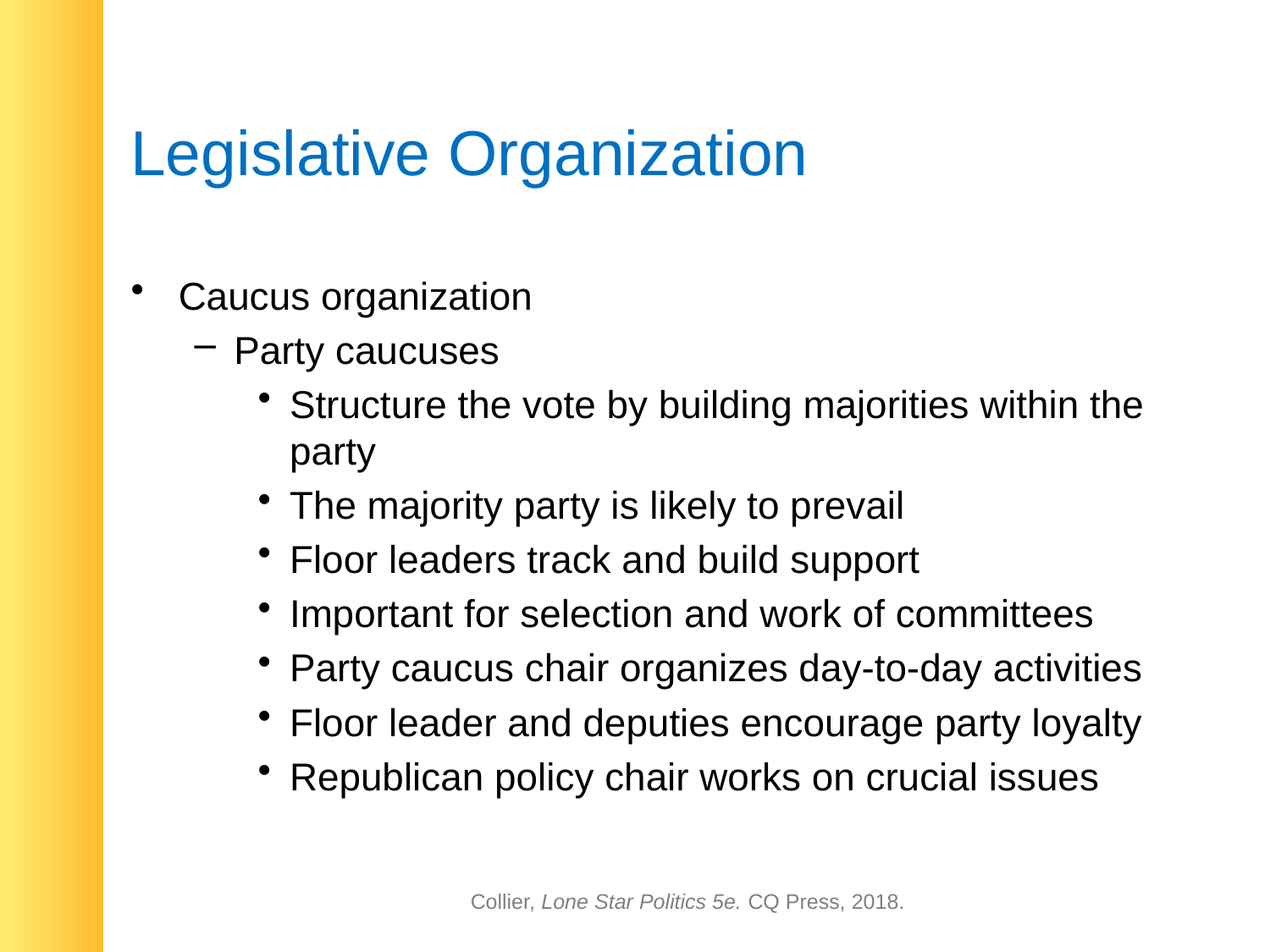

# Legislative Organization
Caucus organization
Party caucuses
Structure the vote by building majorities within the party
The majority party is likely to prevail
Floor leaders track and build support
Important for selection and work of committees
Party caucus chair organizes day-to-day activities
Floor leader and deputies encourage party loyalty
Republican policy chair works on crucial issues
Collier, Lone Star Politics 5e. CQ Press, 2018.